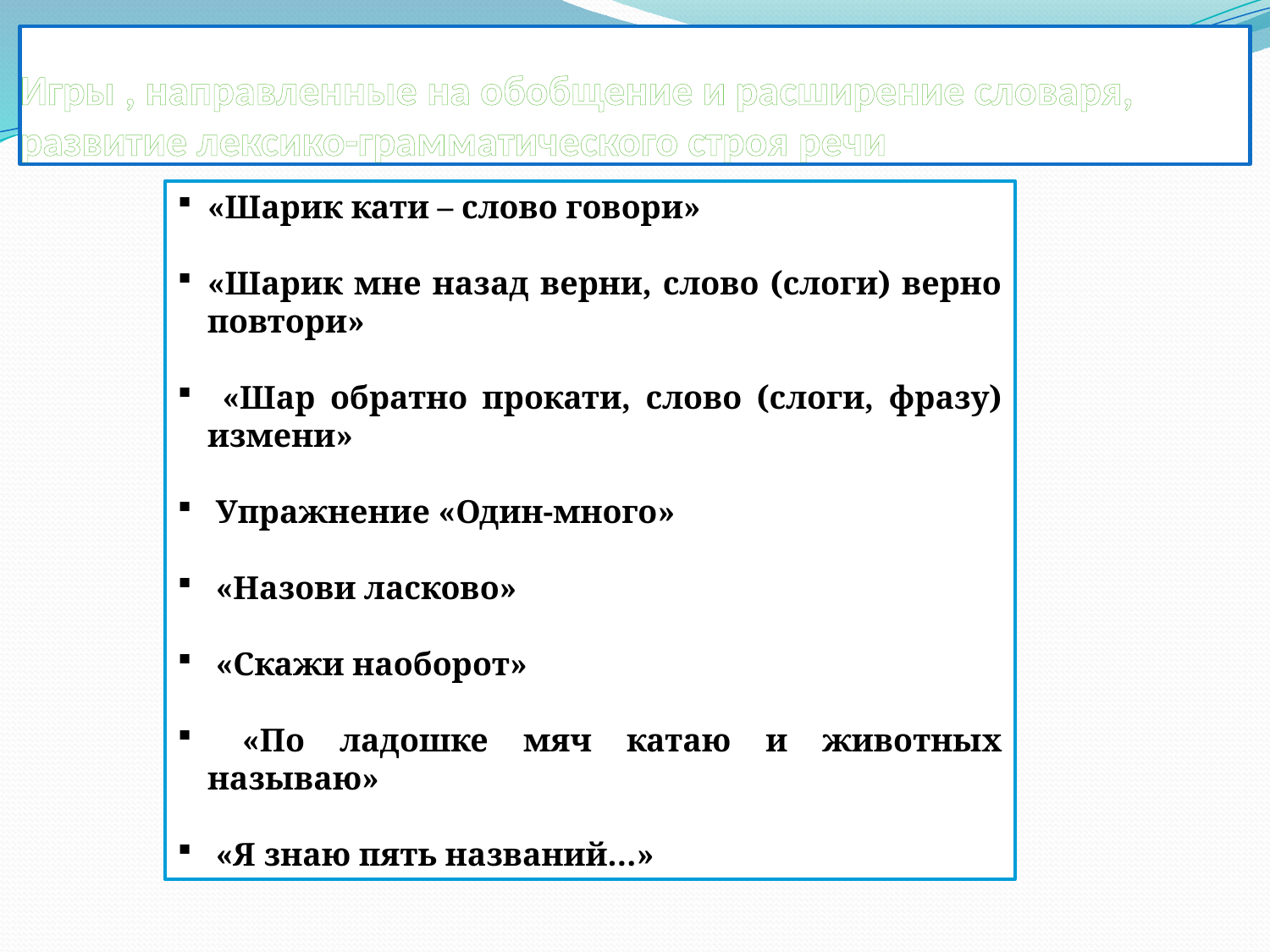

# Игры , направленные на обобщение и расширение словаря, развитие лексико-грамматического строя речи
«Шарик кати – слово говори»

«Шарик мне назад верни, слово (слоги) верно повтори»

 «Шар обратно прокати, слово (слоги, фразу) измени»

 Упражнение «Один-много»

 «Назови ласково»

 «Скажи наоборот»

 «По ладошке мяч катаю и животных называю»

 «Я знаю пять названий…»